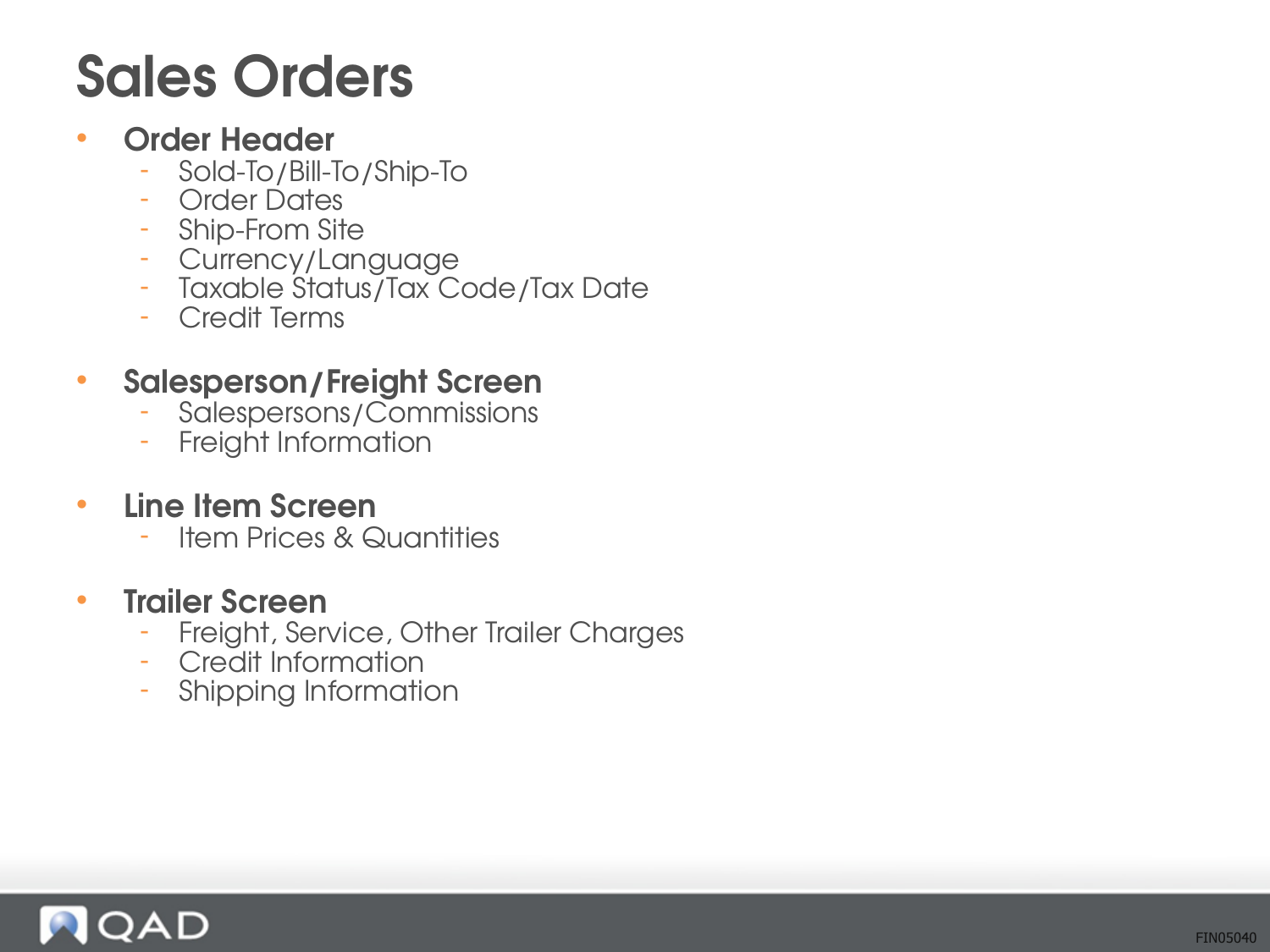

# Sales Orders
Order Header
Sold-To/Bill-To/Ship-To
Order Dates
Ship-From Site
Currency/Language
Taxable Status/Tax Code/Tax Date
Credit Terms

Salesperson/Freight Screen
Salespersons/Commissions
Freight Information

Line Item Screen
Item Prices & Quantities

Trailer Screen
Freight, Service, Other Trailer Charges
Credit Information
Shipping Information
FIN05040